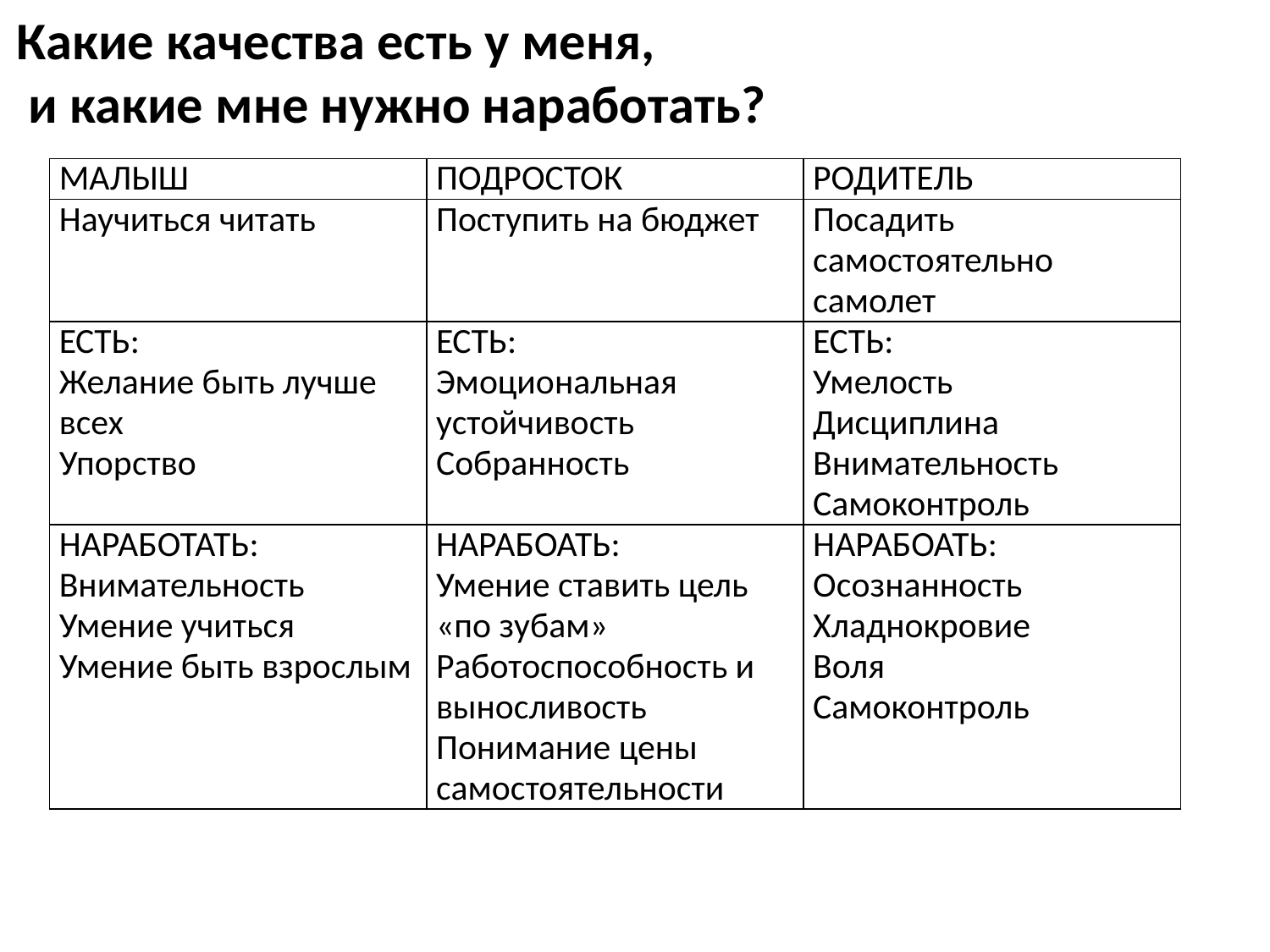

Какие качества есть у меня,
 и какие мне нужно наработать?
| МАЛЫШ | ПОДРОСТОК | РОДИТЕЛЬ |
| --- | --- | --- |
| Научиться читать | Поступить на бюджет | Посадить самостоятельно самолет |
| ЕСТЬ: Желание быть лучше всех Упорство | ЕСТЬ: Эмоциональная устойчивость Собранность | ЕСТЬ: Умелость Дисциплина Внимательность Самоконтроль |
| НАРАБОТАТЬ: Внимательность Умение учиться Умение быть взрослым | НАРАБОАТЬ: Умение ставить цель «по зубам» Работоспособность и выносливость Понимание цены самостоятельности | НАРАБОАТЬ: Осознанность Хладнокровие Воля Самоконтроль |